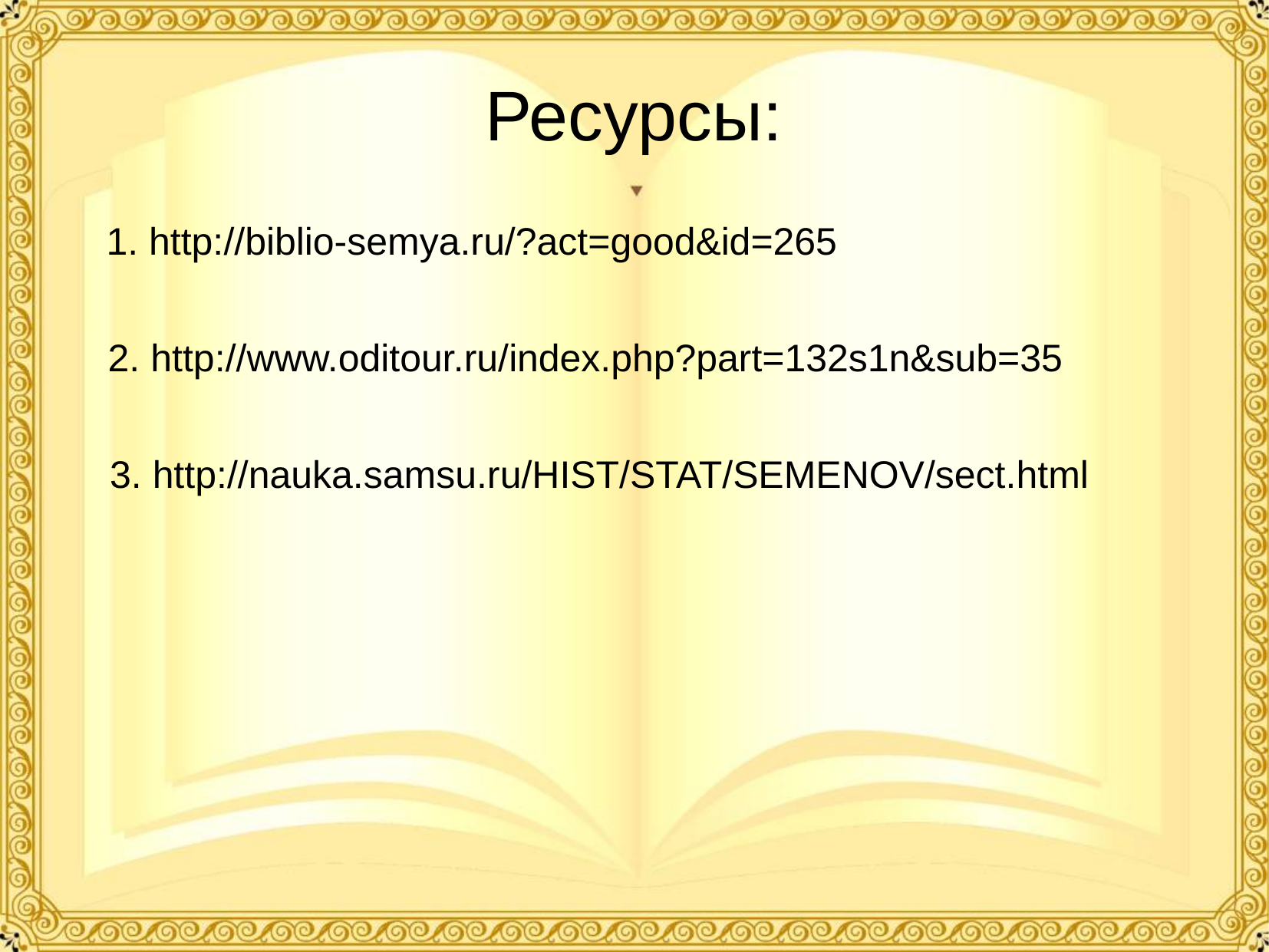

# Ресурсы:
1. http://biblio-semya.ru/?act=good&id=265
 2. http://www.oditour.ru/index.php?part=132s1n&sub=35
  3. http://nauka.samsu.ru/HIST/STAT/SEMENOV/sect.html